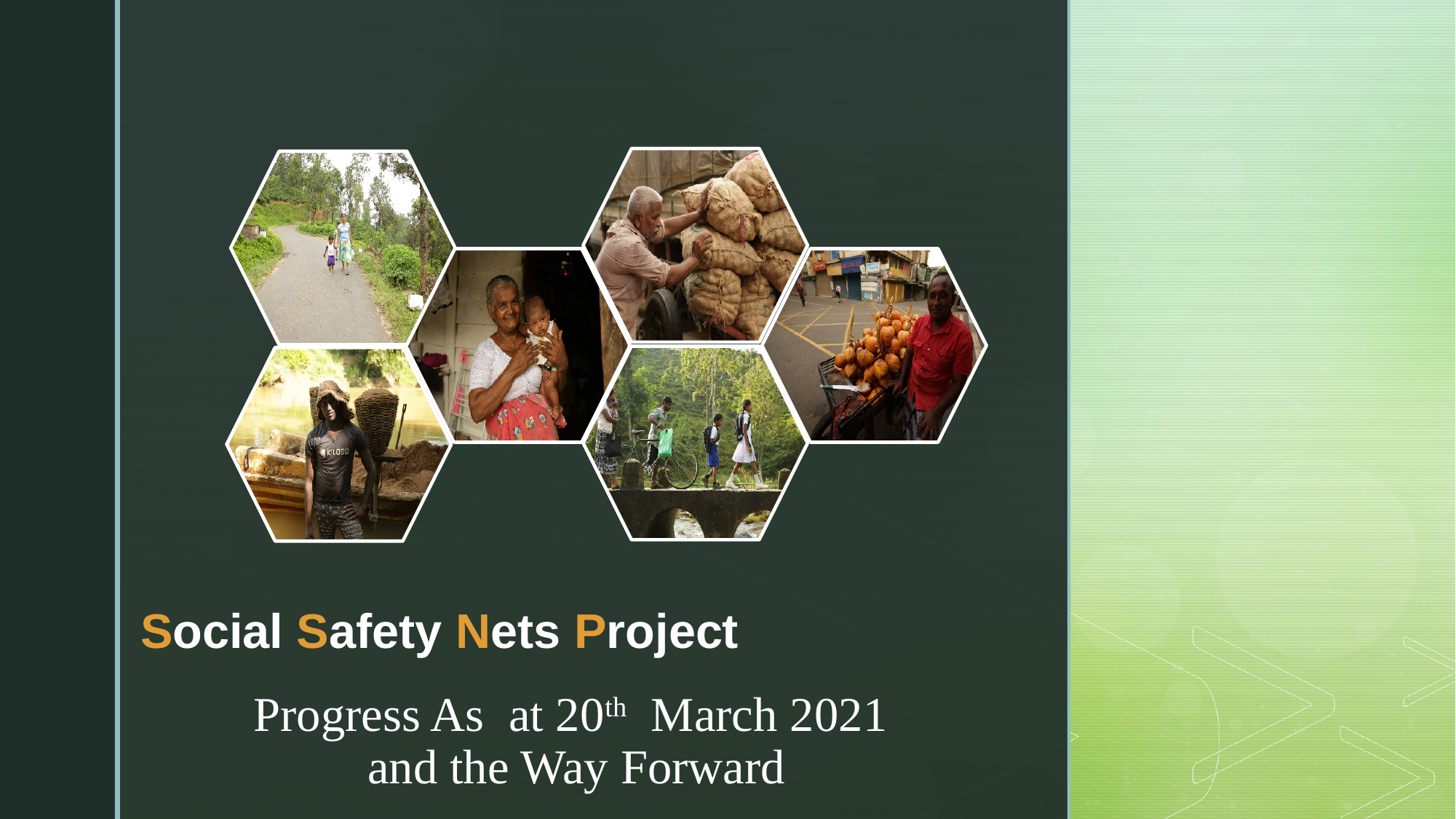

Social Safety Nets Project
# Progress As  at 20th  March 2021 and the Way Forward